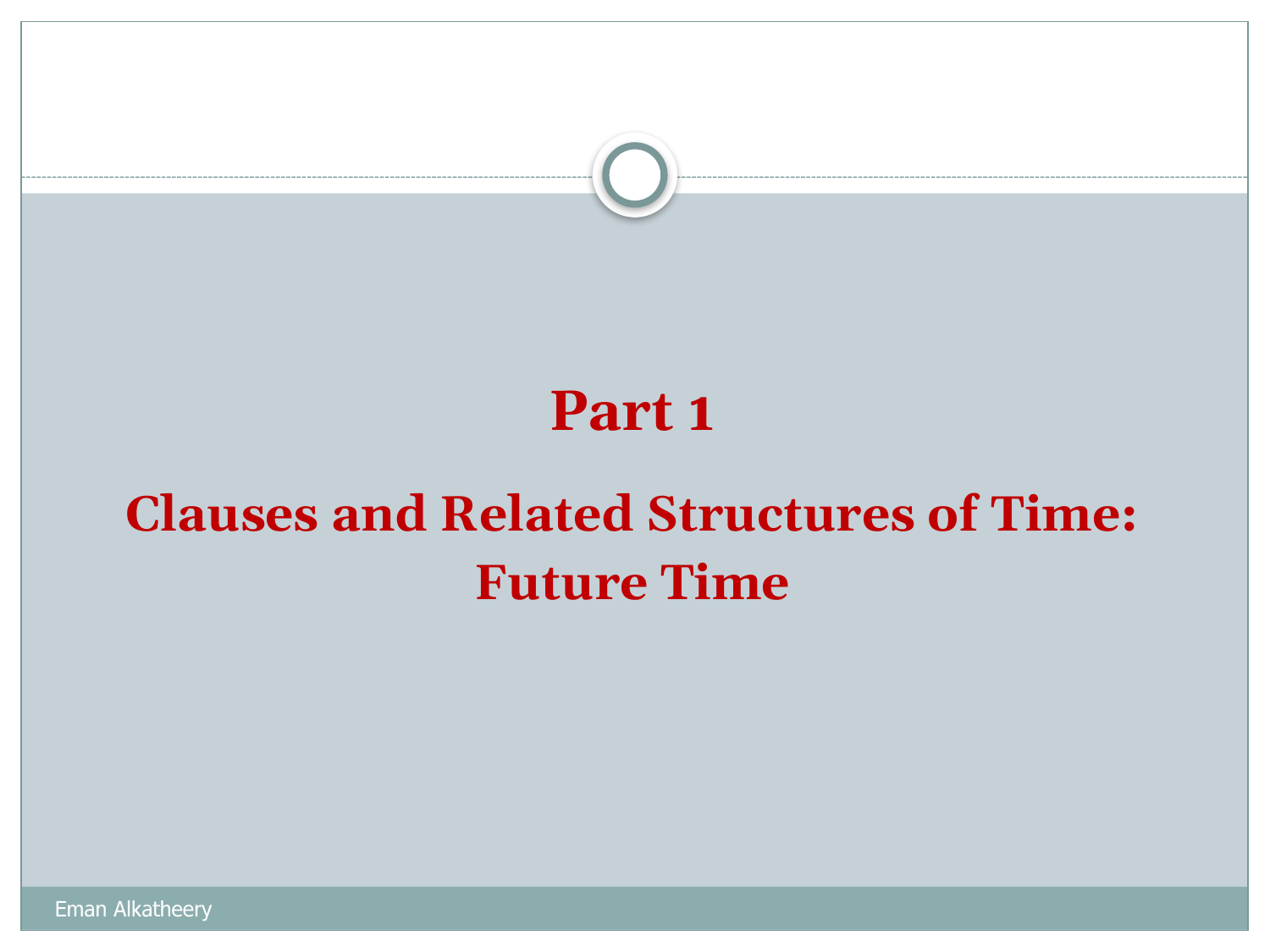

#

Part 1

Clauses and Related Structures of Time:
Future Time

Eman Alkatheery